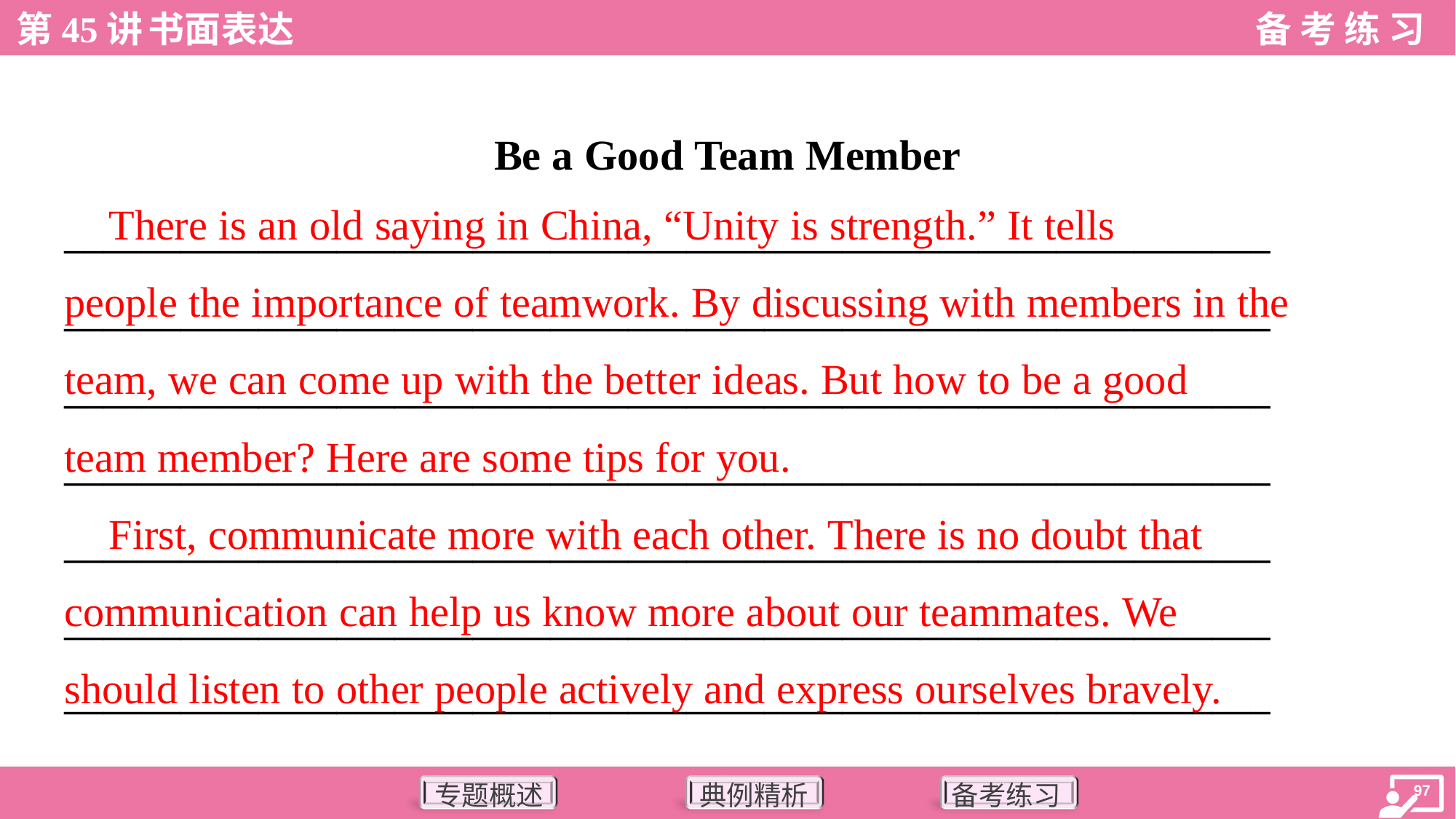

Be a Good Team Member
    There is an old saying in China, “Unity is strength.” It tells
people the importance of teamwork. By discussing with members in the
team, we can come up with the better ideas. But how to be a good
team member? Here are some tips for you.
    First, communicate more with each other. There is no doubt that
communication can help us know more about our teammates. We
should listen to other people actively and express ourselves bravely.

______________________________________________________________
______________________________________________________________
______________________________________________________________
______________________________________________________________
______________________________________________________________
______________________________________________________________
______________________________________________________________